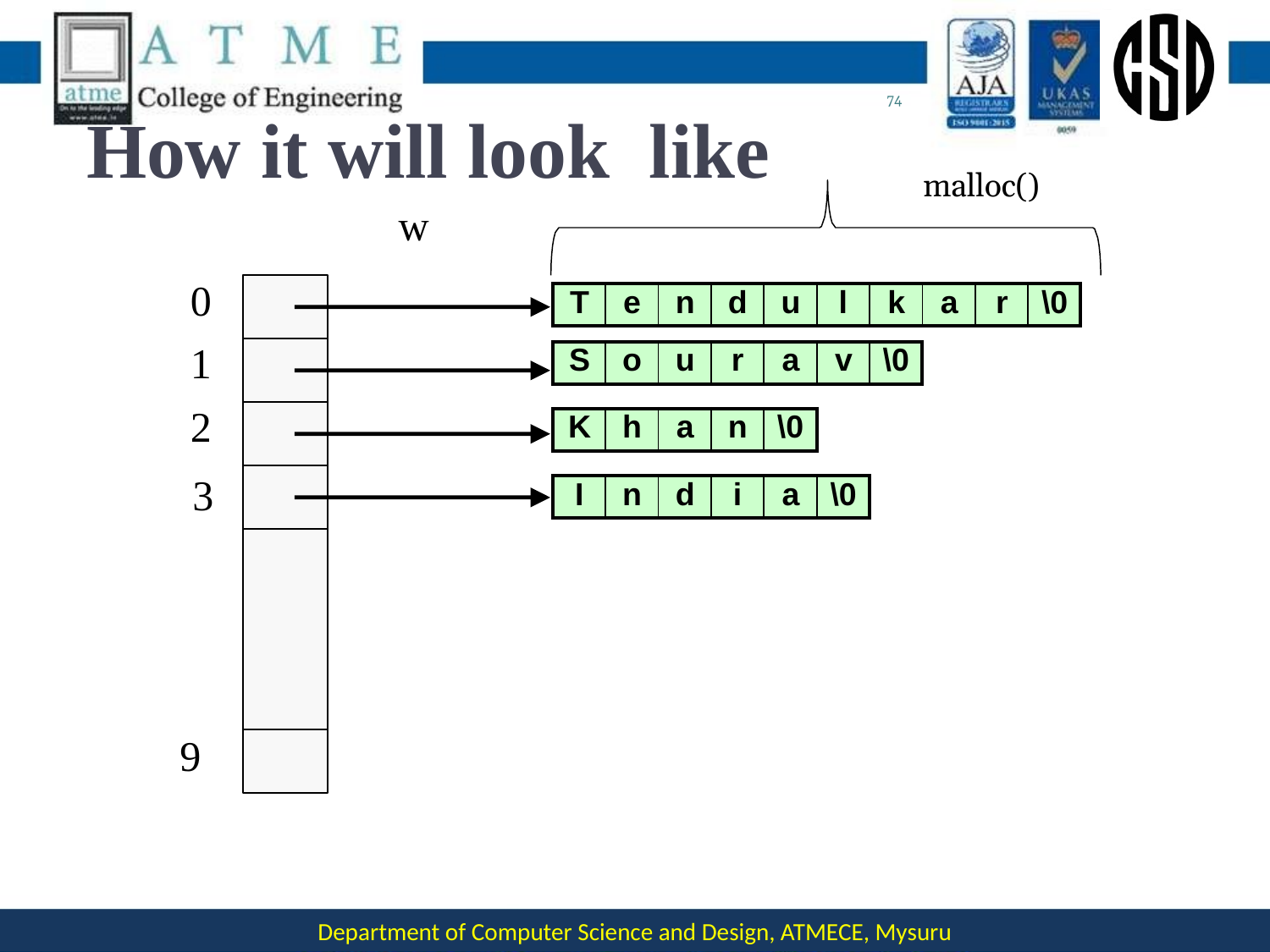

74
# How it will look  like
w
malloc()

0
1
2
3

| T | e | n | d | u | l | k | a | r | \0 |
| --- | --- | --- | --- | --- | --- | --- | --- | --- | --- |
| S | o | u | r | a | v | \0 |
| --- | --- | --- | --- | --- | --- | --- |
| K | h | a | n | \0 |
| --- | --- | --- | --- | --- |
| I | n | d | i | a | \0 |
| --- | --- | --- | --- | --- | --- |
9